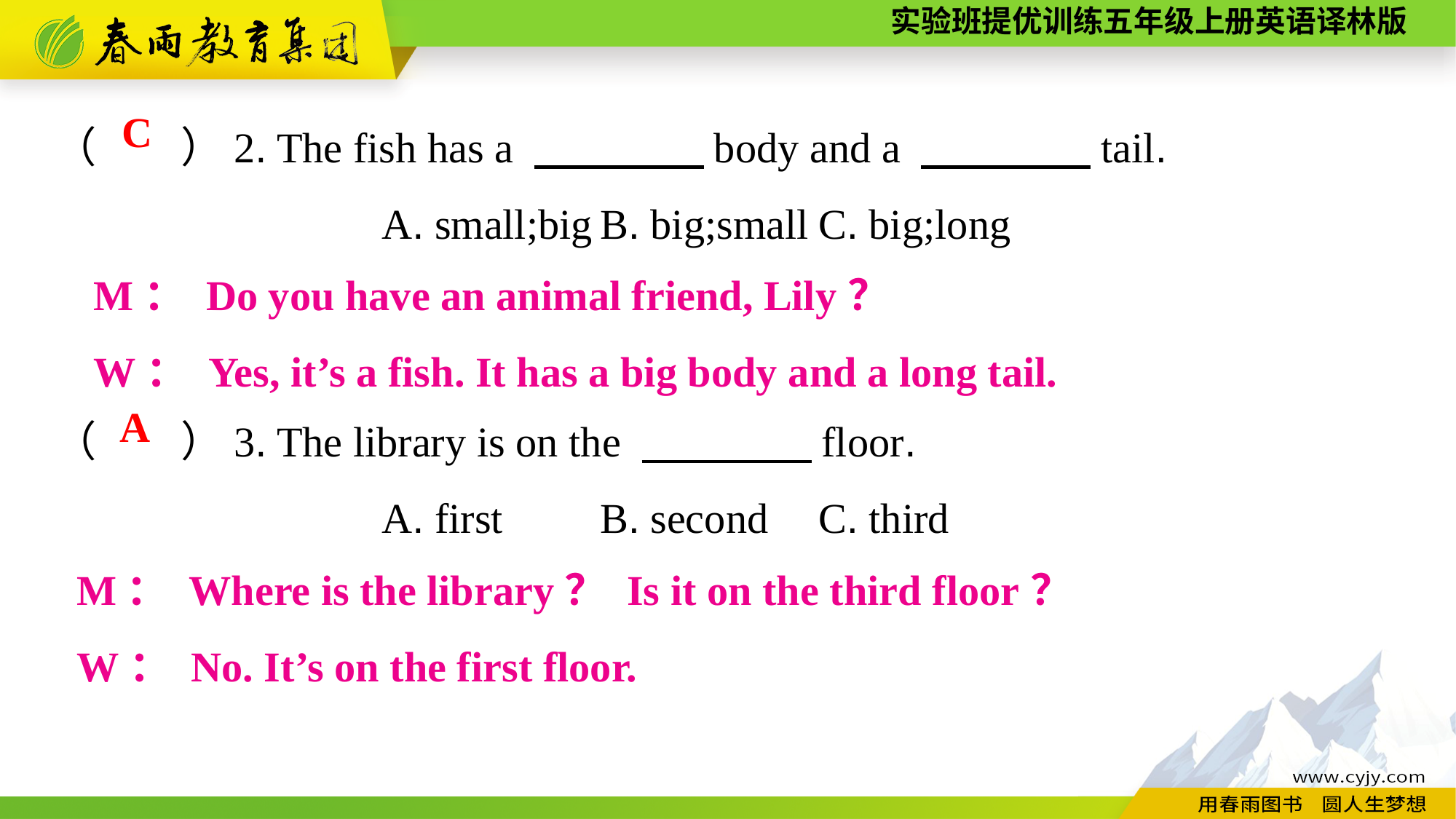

（　　）2. The fish has a 　　　　body and a 　　　　tail.
			A. small;big	B. big;small	C. big;long

（　　）3. The library is on the 　　　　floor.
			A. first	B. second	C. third
C
M： Do you have an animal friend, Lily？
W： Yes, it’s a fish. It has a big body and a long tail.
A
M： Where is the library？ Is it on the third floor？
W： No. It’s on the first floor.